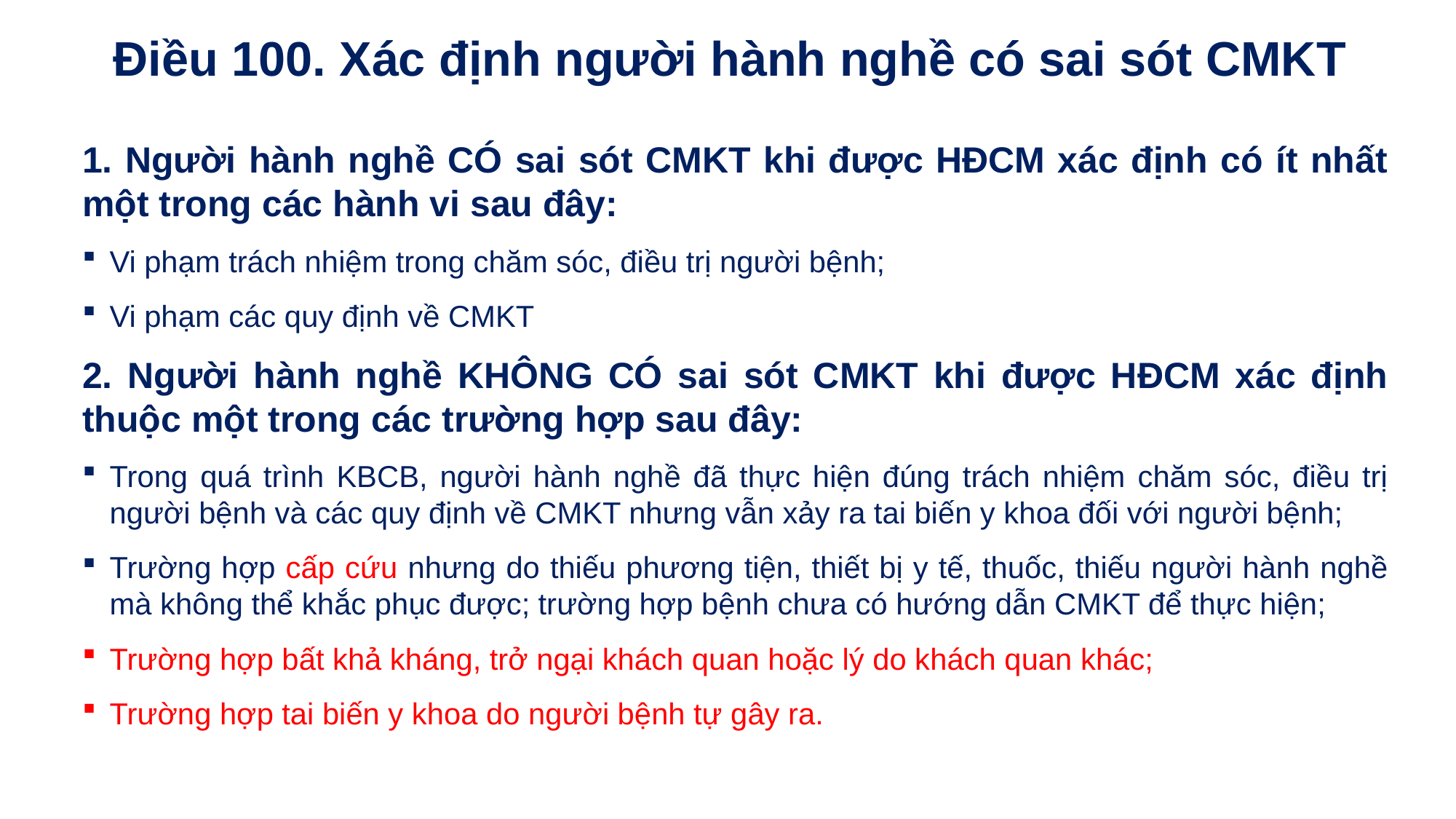

# Điều 100. Xác định người hành nghề có sai sót CMKT
1. Người hành nghề CÓ sai sót CMKT khi được HĐCM xác định có ít nhất một trong các hành vi sau đây:
Vi phạm trách nhiệm trong chăm sóc, điều trị người bệnh;
Vi phạm các quy định về CMKT
2. Người hành nghề KHÔNG CÓ sai sót CMKT khi được HĐCM xác định thuộc một trong các trường hợp sau đây:
Trong quá trình KBCB, người hành nghề đã thực hiện đúng trách nhiệm chăm sóc, điều trị người bệnh và các quy định về CMKT nhưng vẫn xảy ra tai biến y khoa đối với người bệnh;
Trường hợp cấp cứu nhưng do thiếu phương tiện, thiết bị y tế, thuốc, thiếu người hành nghề mà không thể khắc phục được; trường hợp bệnh chưa có hướng dẫn CMKT để thực hiện;
Trường hợp bất khả kháng, trở ngại khách quan hoặc lý do khách quan khác;
Trường hợp tai biến y khoa do người bệnh tự gây ra.